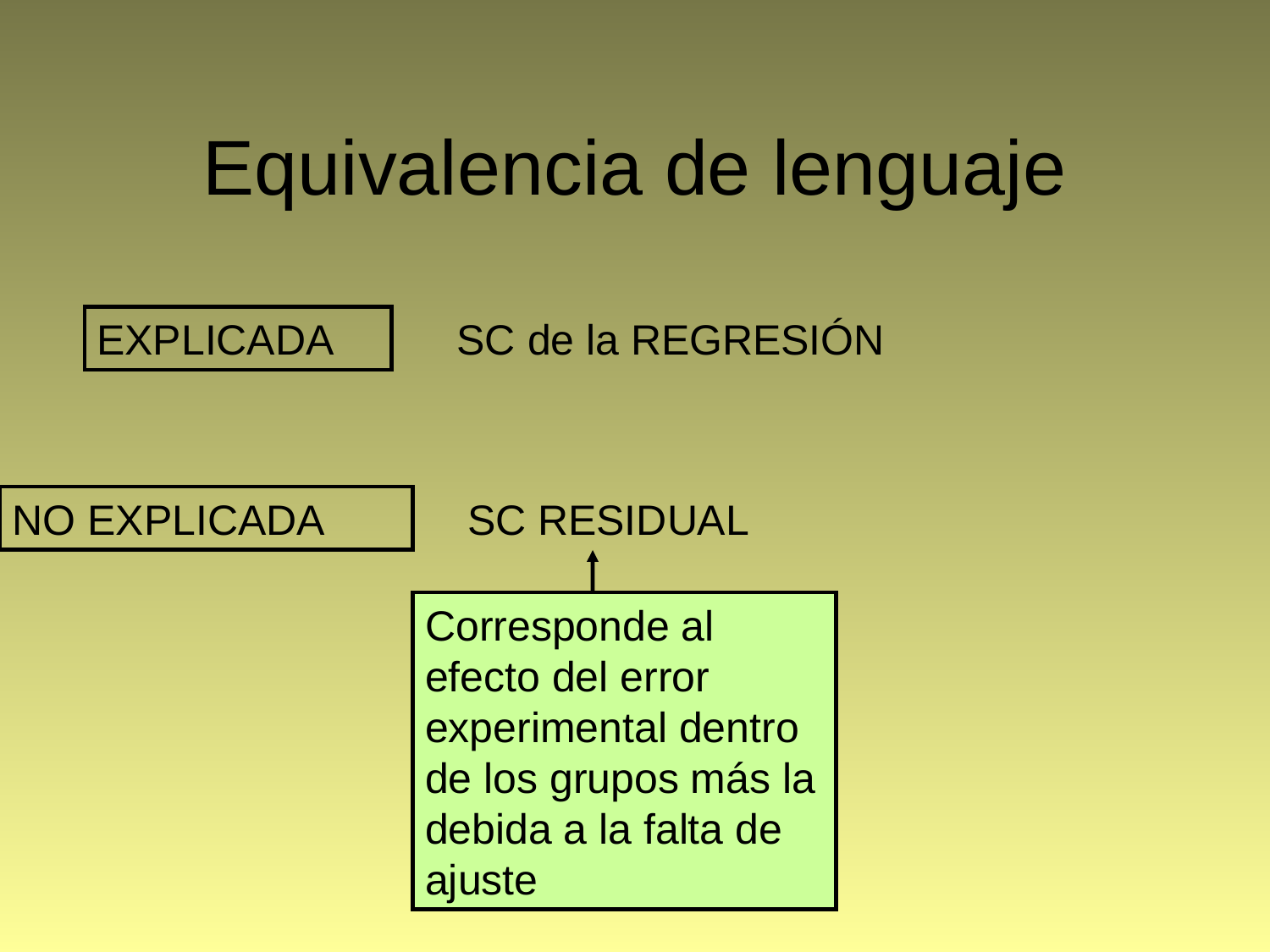

# Equivalencia de lenguaje

EXPLICADA
SC de la REGRESIÓN
NO EXPLICADA
SC RESIDUAL

Corresponde al efecto del error experimental dentro de los grupos más la debida a la falta de ajuste